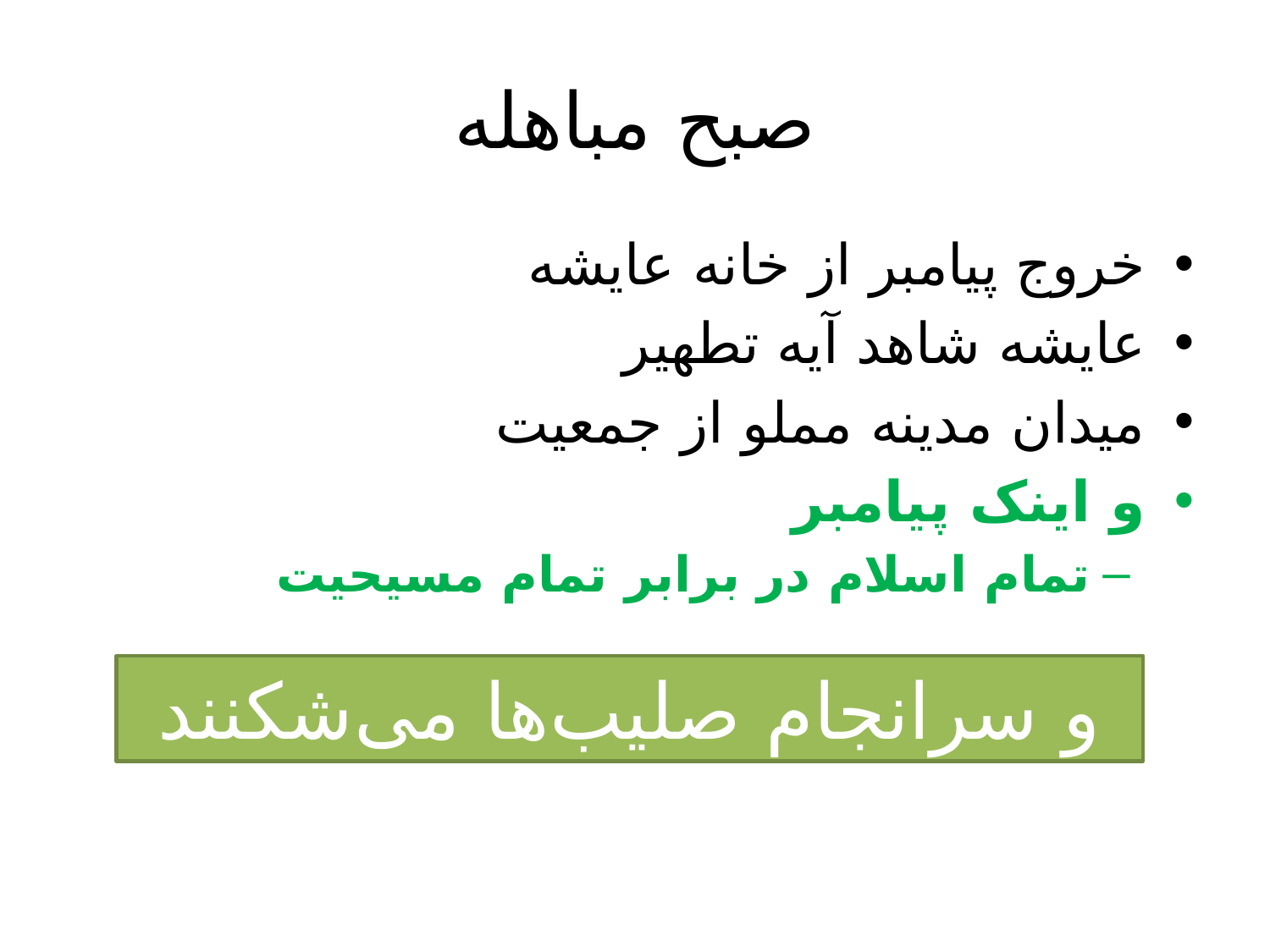

# صبح مباهله
خروج پیامبر از خانه عایشه
عایشه شاهد آیه تطهیر
میدان مدینه مملو از جمعیت
و اینک پیامبر
تمام اسلام در برابر تمام مسیحیت

و سرانجام صلیب‌ها می‌شکنند